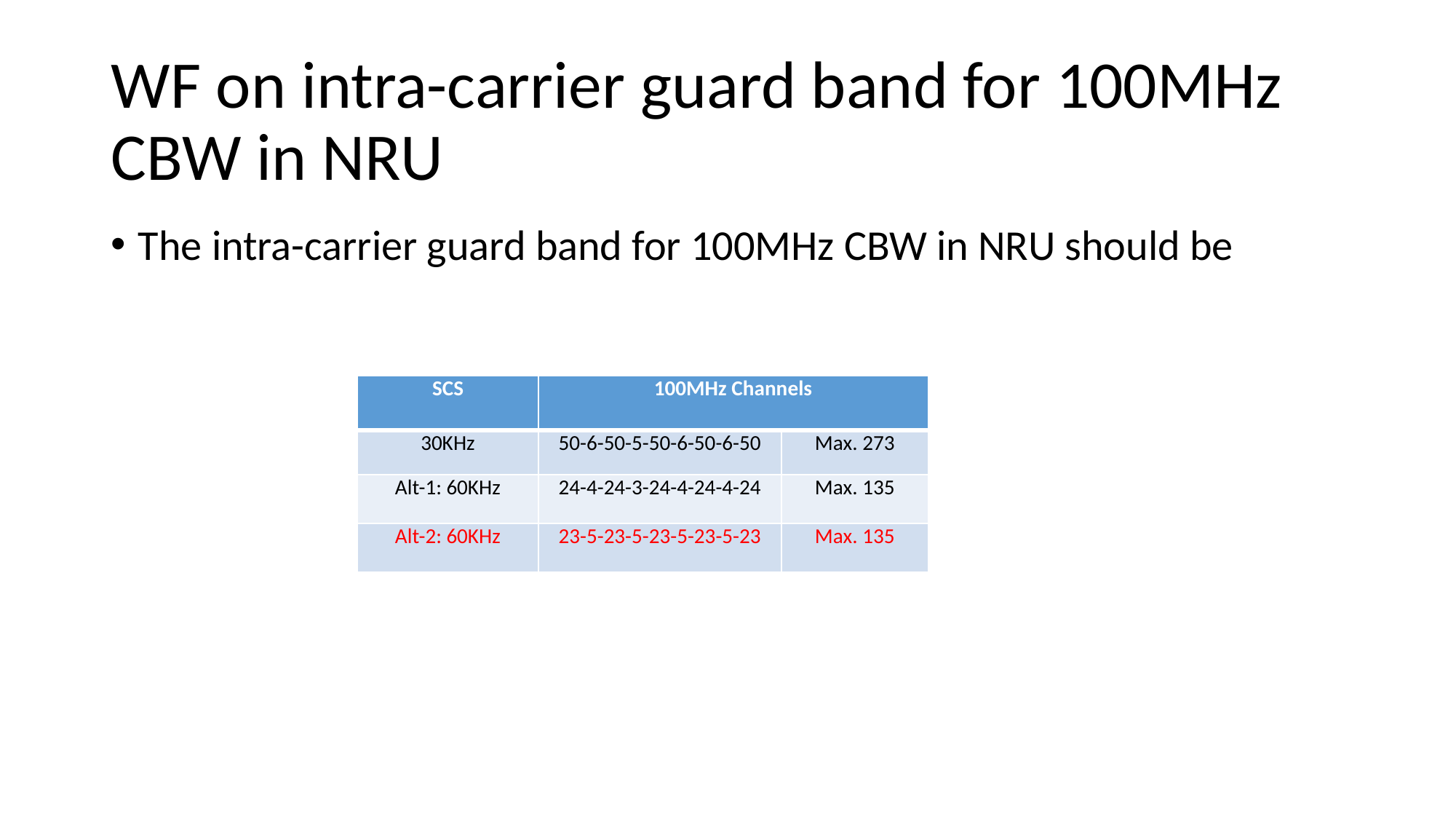

# WF on intra-carrier guard band for 100MHz CBW in NRU
The intra-carrier guard band for 100MHz CBW in NRU should be
| SCS | 100MHz Channels |  |
| --- | --- | --- |
| 30KHz | 50-6-50-5-50-6-50-6-50 | Max. 273 |
| Alt-1: 60KHz | 24-4-24-3-24-4-24-4-24 | Max. 135 |
| Alt-2: 60KHz | 23-5-23-5-23-5-23-5-23 | Max. 135 |